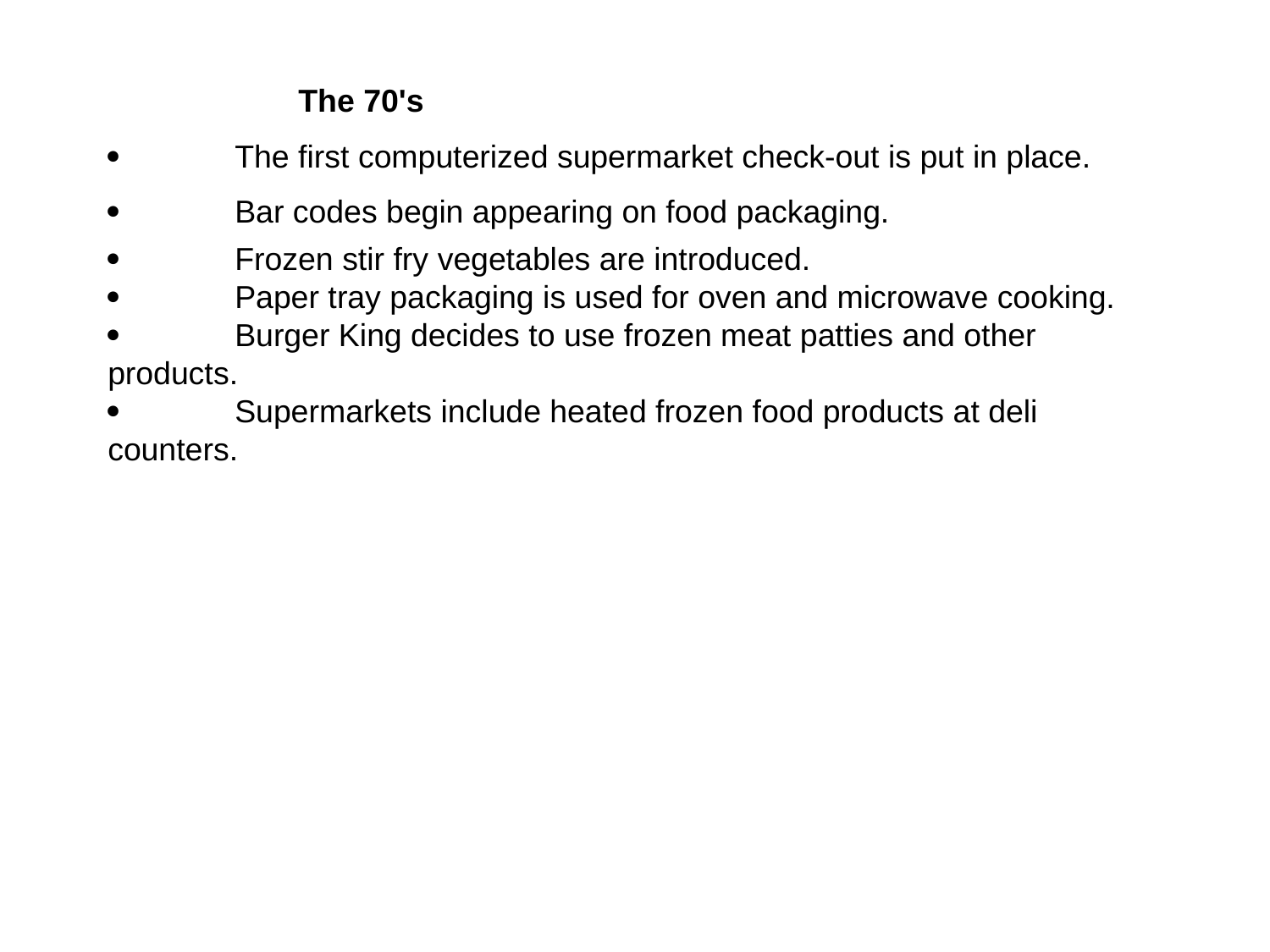

The 70's
•	The first computerized supermarket check-out is put in place.
•	Bar codes begin appearing on food packaging.
•	Frozen stir fry vegetables are introduced.
•	Paper tray packaging is used for oven and microwave cooking.
•	Burger King decides to use frozen meat patties and other products.
•	Supermarkets include heated frozen food products at deli counters.